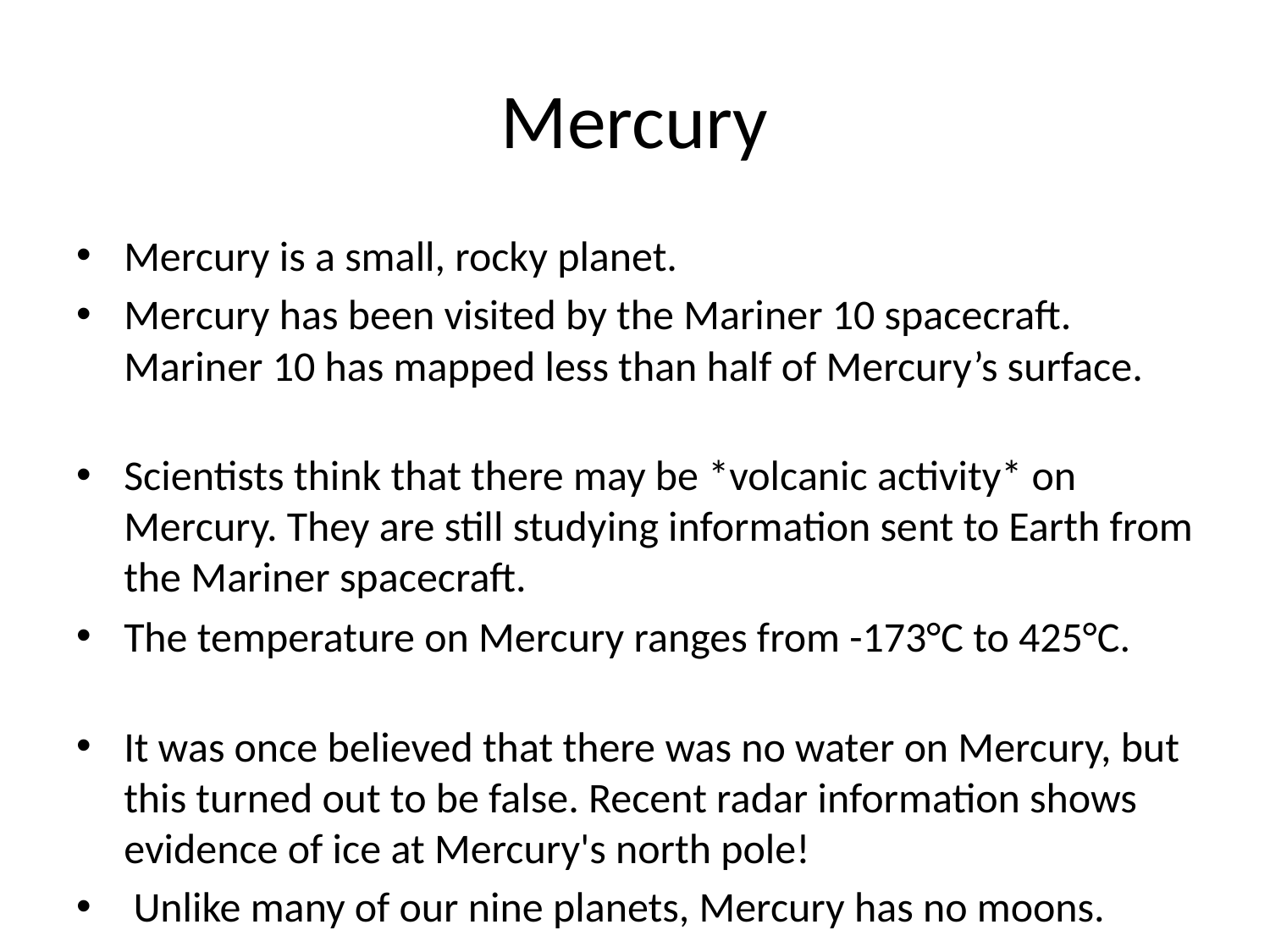

# Mercury
Mercury is a small, rocky planet.
Mercury has been visited by the Mariner 10 spacecraft. Mariner 10 has mapped less than half of Mercury’s surface.
Scientists think that there may be *volcanic activity* on Mercury. They are still studying information sent to Earth from the Mariner spacecraft.
The temperature on Mercury ranges from -173°C to 425°C.
It was once believed that there was no water on Mercury, but this turned out to be false. Recent radar information shows evidence of ice at Mercury's north pole!
 Unlike many of our nine planets, Mercury has no moons.